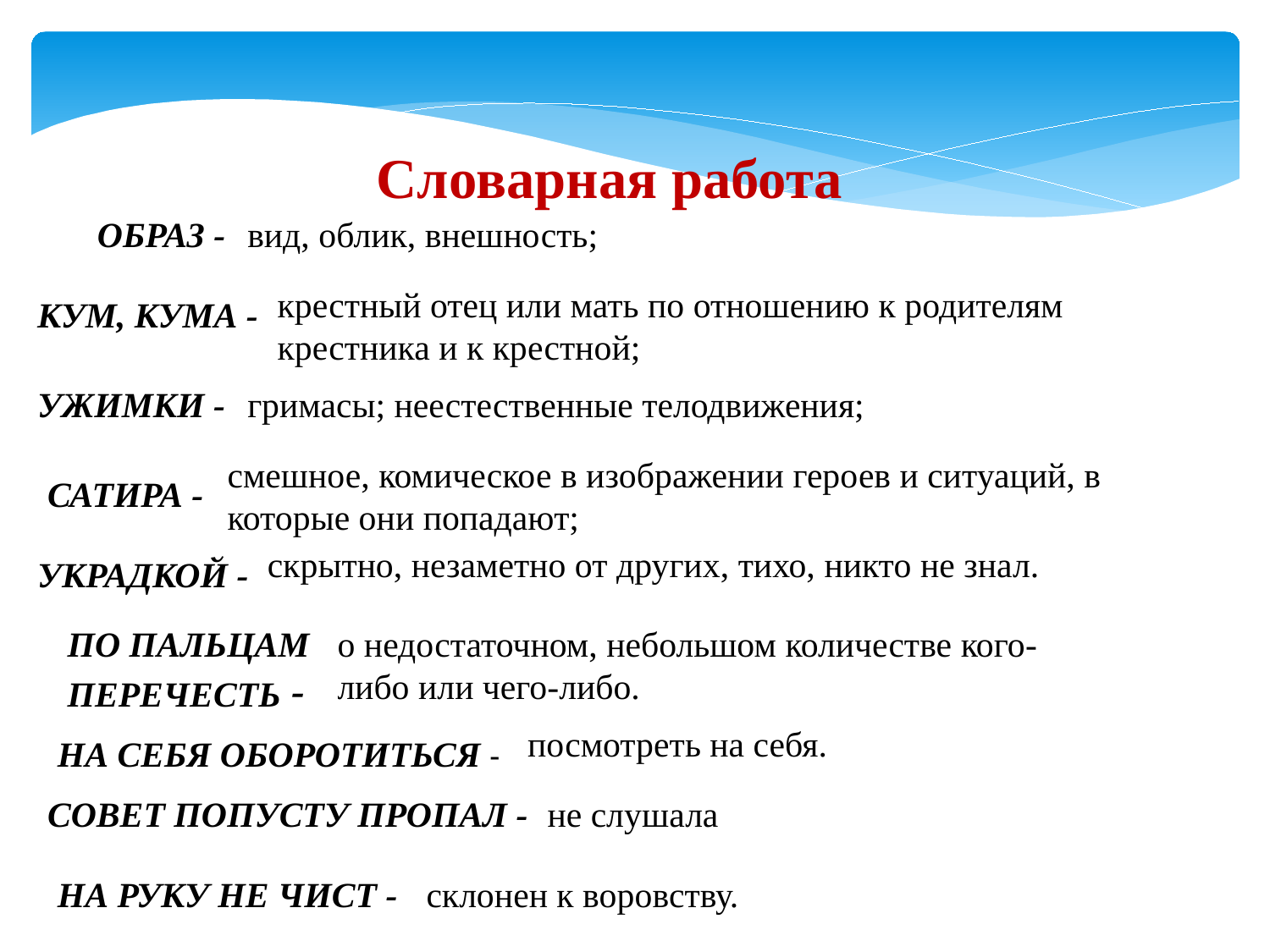

Словарная работа
ОБРАЗ -
вид, облик, внешность;
крестный отец или мать по отношению к родителям крестника и к крестной;
КУМ, КУМА -
УЖИМКИ -
гримасы; неестественные телодвижения;
смешное, комическое в изображении героев и ситуаций, в которые они попадают;
САТИРА -
скрытно, незаметно от других, тихо, никто не знал.
УКРАДКОЙ -
ПО ПАЛЬЦАМ ПЕРЕЧЕСТЬ -
о недостаточном, небольшом количестве кого-либо или чего-либо.
посмотреть на себя.

НА СЕБЯ ОБОРОТИТЬСЯ -
СОВЕТ ПОПУСТУ ПРОПАЛ -
не слушала
НА РУКУ НЕ ЧИСТ -
 склонен к воровству.